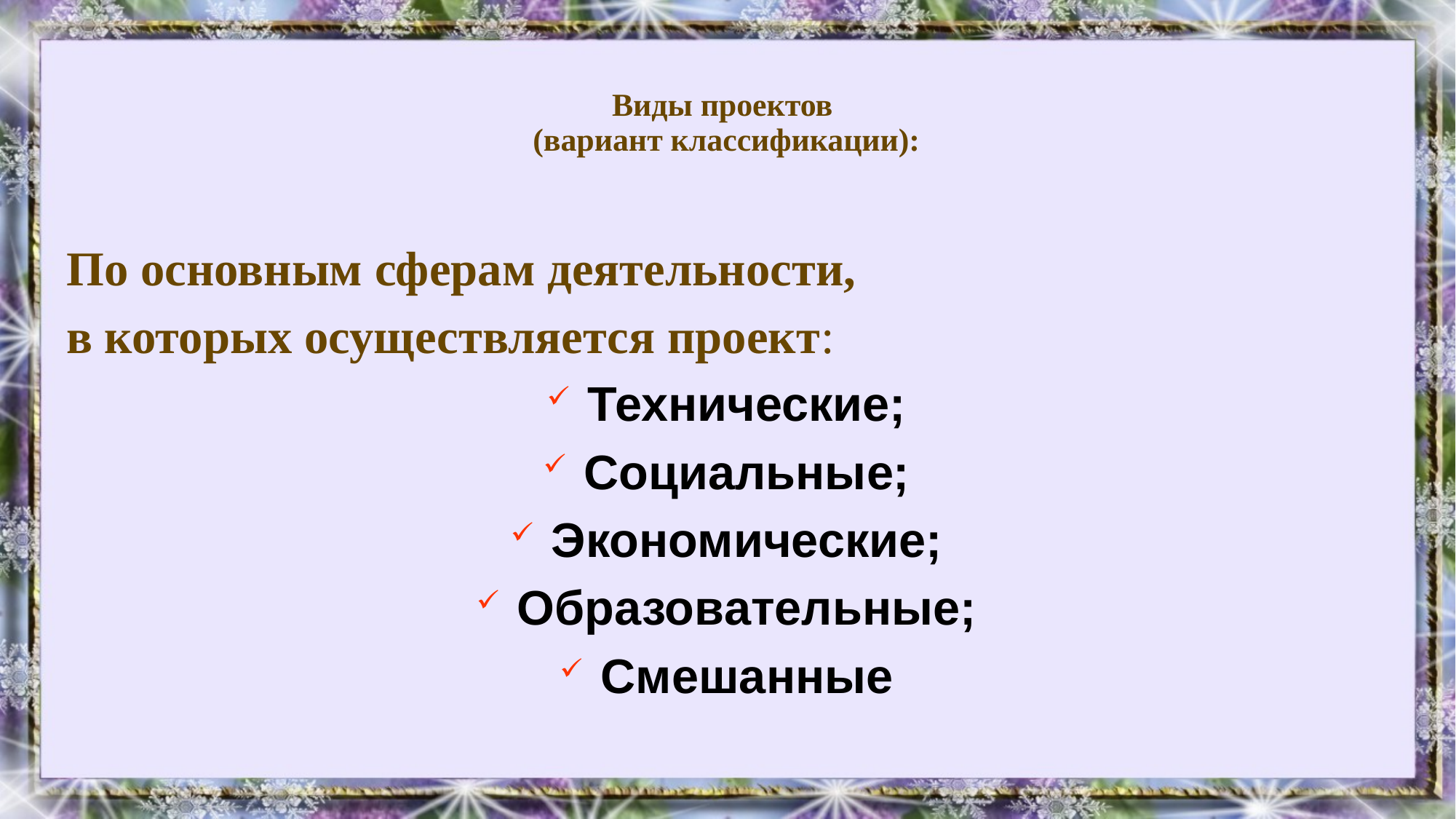

# Виды проектов (вариант классификации):
По основным сферам деятельности,
в которых осуществляется проект:
Технические;
Социальные;
Экономические;
Образовательные;
Смешанные